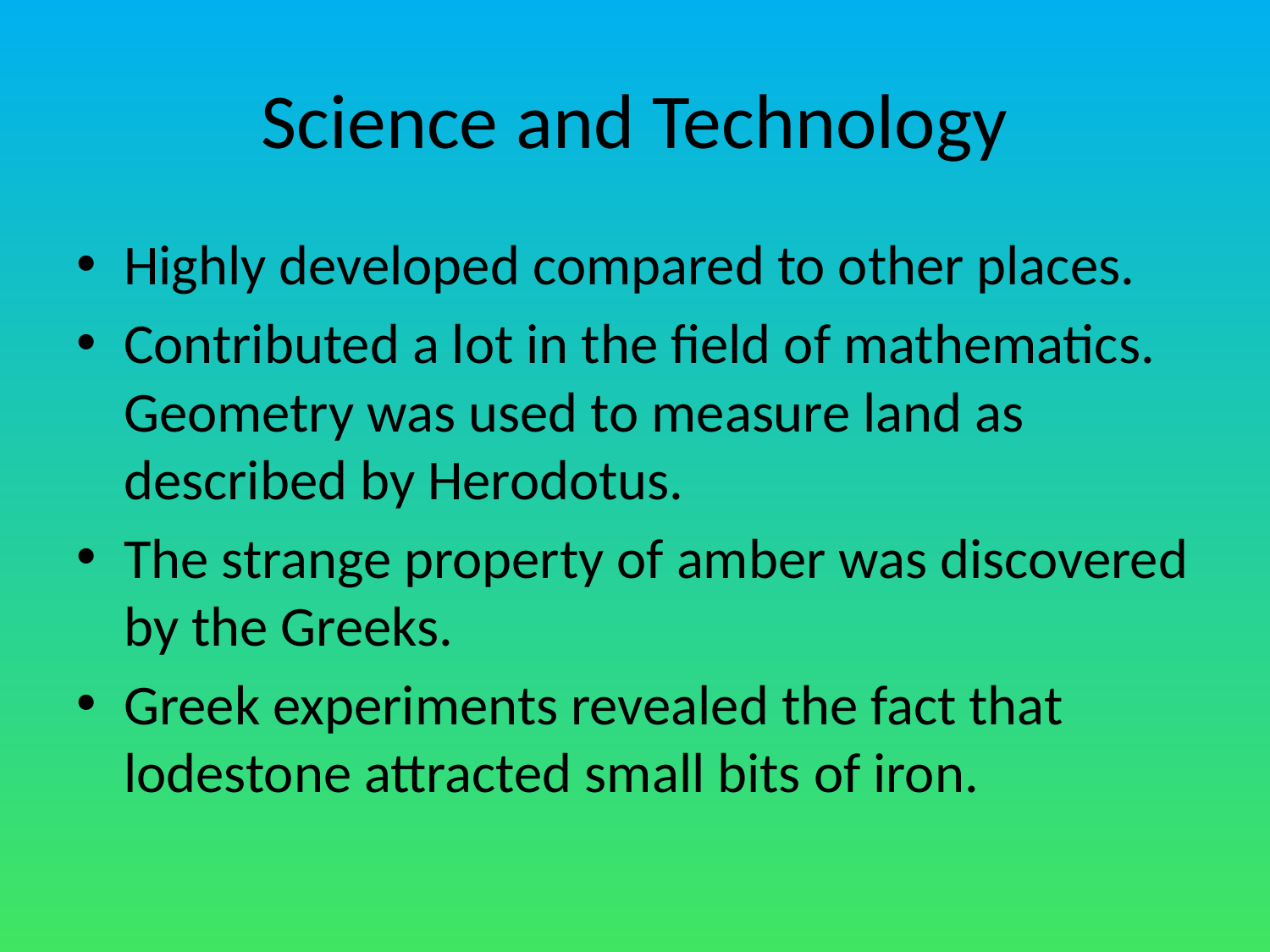

# Science and Technology
Highly developed compared to other places.
Contributed a lot in the field of mathematics. Geometry was used to measure land as described by Herodotus.
The strange property of amber was discovered by the Greeks.
Greek experiments revealed the fact that lodestone attracted small bits of iron.